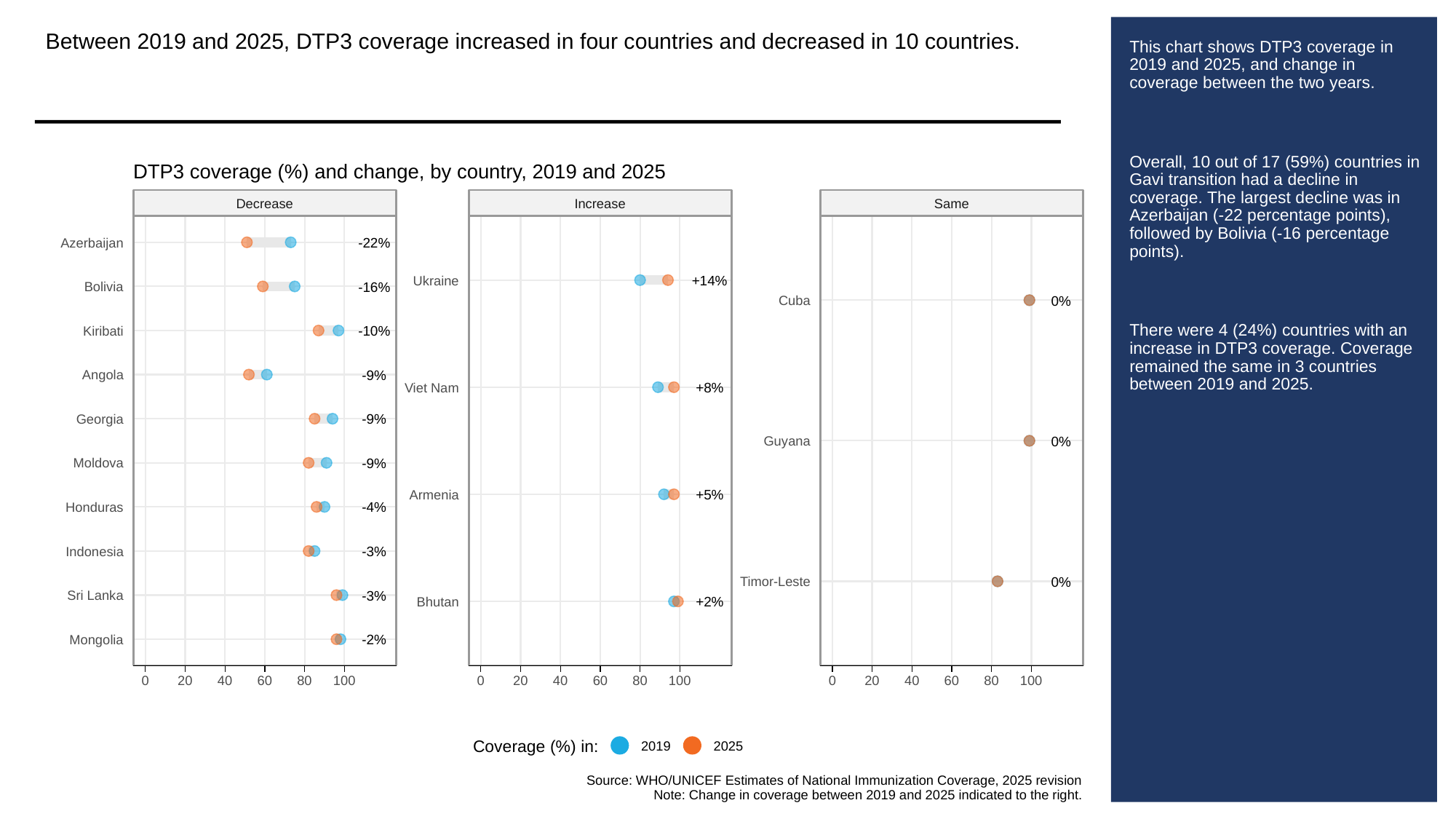

Between 2019 and 2025, DTP3 coverage increased in four countries and decreased in 10 countries.
# This chart shows DTP3 coverage in 2019 and 2025, and change in coverage between the two years.

Overall, 10 out of 17 (59%) countries in Gavi transition had a decline in coverage. The largest decline was in Azerbaijan (-22 percentage points), followed by Bolivia (-16 percentage points).

There were 4 (24%) countries with an increase in DTP3 coverage. Coverage remained the same in 3 countries between 2019 and 2025.

DTP3 coverage (%) and change, by country, 2019 and 2025

Decrease
Increase
Same

-22%
Azerbaijan

+14%
Ukraine

-16%
Bolivia

0%
Cuba

-10%
Kiribati

-9%
Angola

+8%
Viet Nam

-9%
Georgia

0%
Guyana

-9%
Moldova

+5%
Armenia

-4%
Honduras

-3%
Indonesia

0%
Timor-Leste

-3%
Sri Lanka

+2%
Bhutan

-2%
Mongolia

0
20
40
60
80
100
0
20
40
60
80
100
0
20
40
60
80
100

Coverage (%) in:
2019
2025
Source: WHO/UNICEF Estimates of National Immunization Coverage, 2025 revision
Note: Change in coverage between 2019 and 2025 indicated to the right.